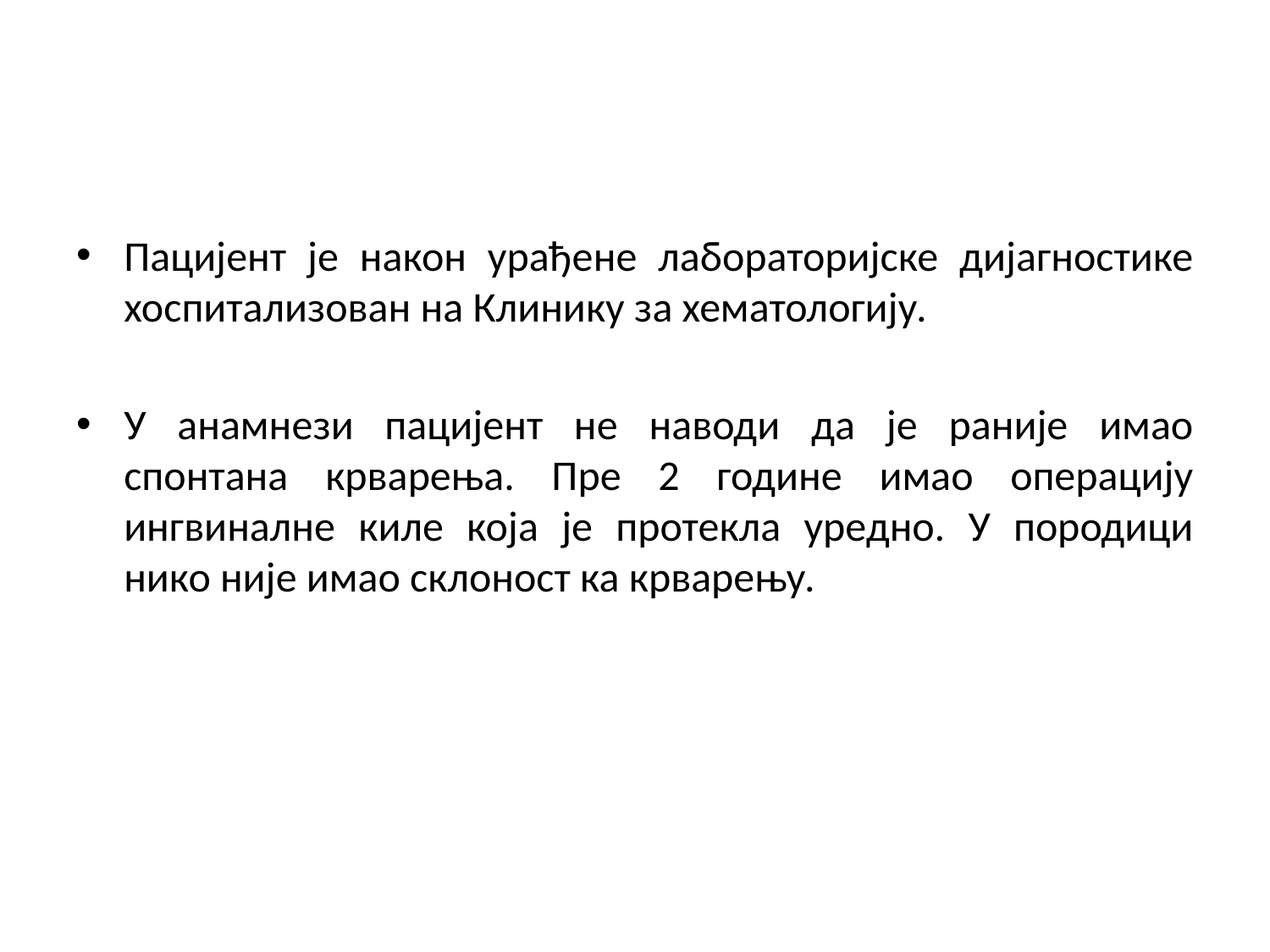

#
Пацијент је након урађене лабораторијске дијагностике хоспитализован на Клинику за хематологију.

У анамнези пацијент не наводи да је раније имао спонтана крварења. Пре 2 године имао операцију ингвиналне киле која је протекла уредно. У породици нико није имао склоност ка крварењу.